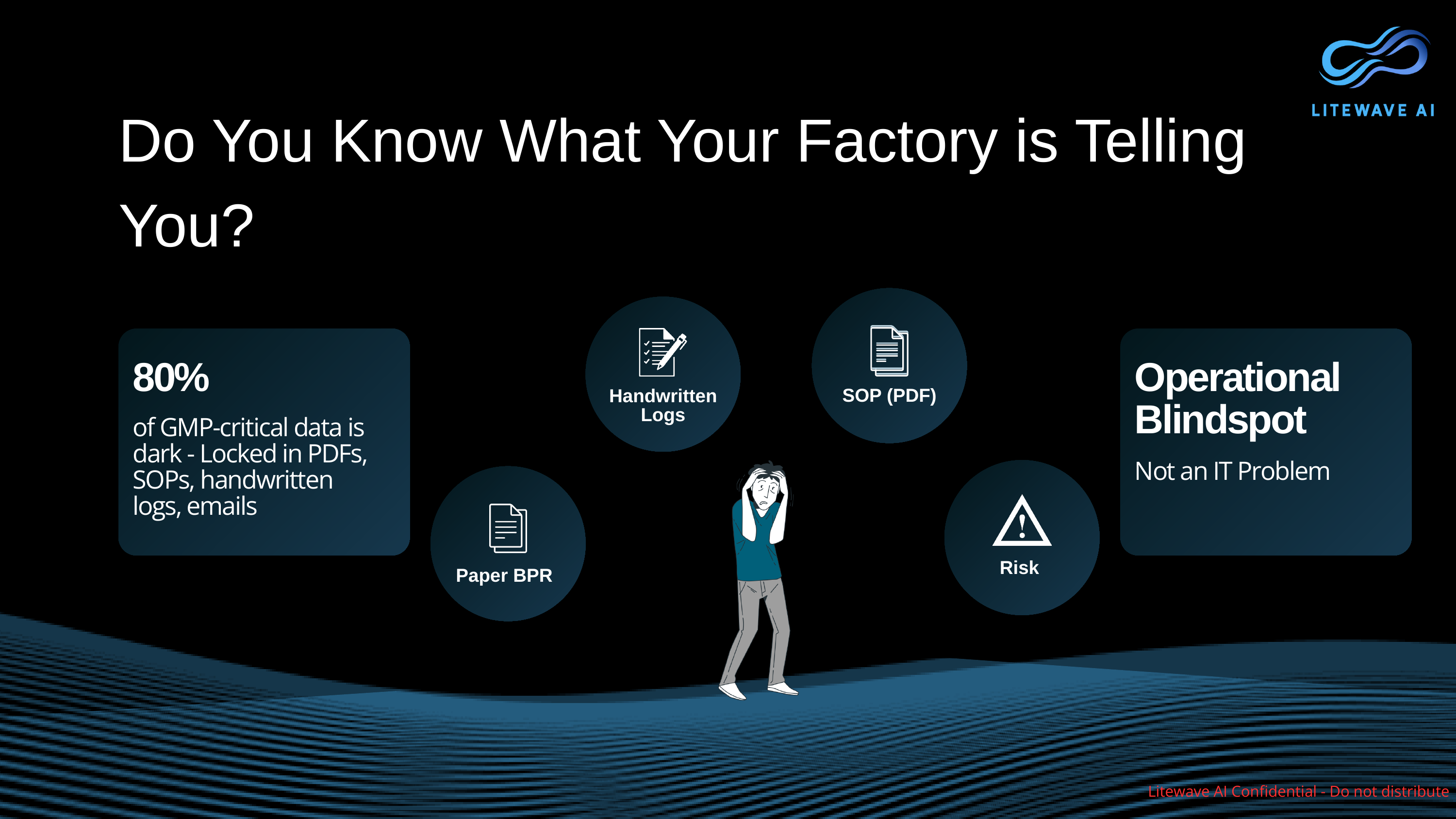

Do You Know What Your Factory is Telling You?

SOP (PDF)
Handwritten Logs

Risk
Paper BPR

80%
Operational
Blindspot
of GMP-critical data is dark - Locked in PDFs, SOPs, handwritten logs, emails

Not an IT Problem

Litewave AI Confidential - Do not distribute